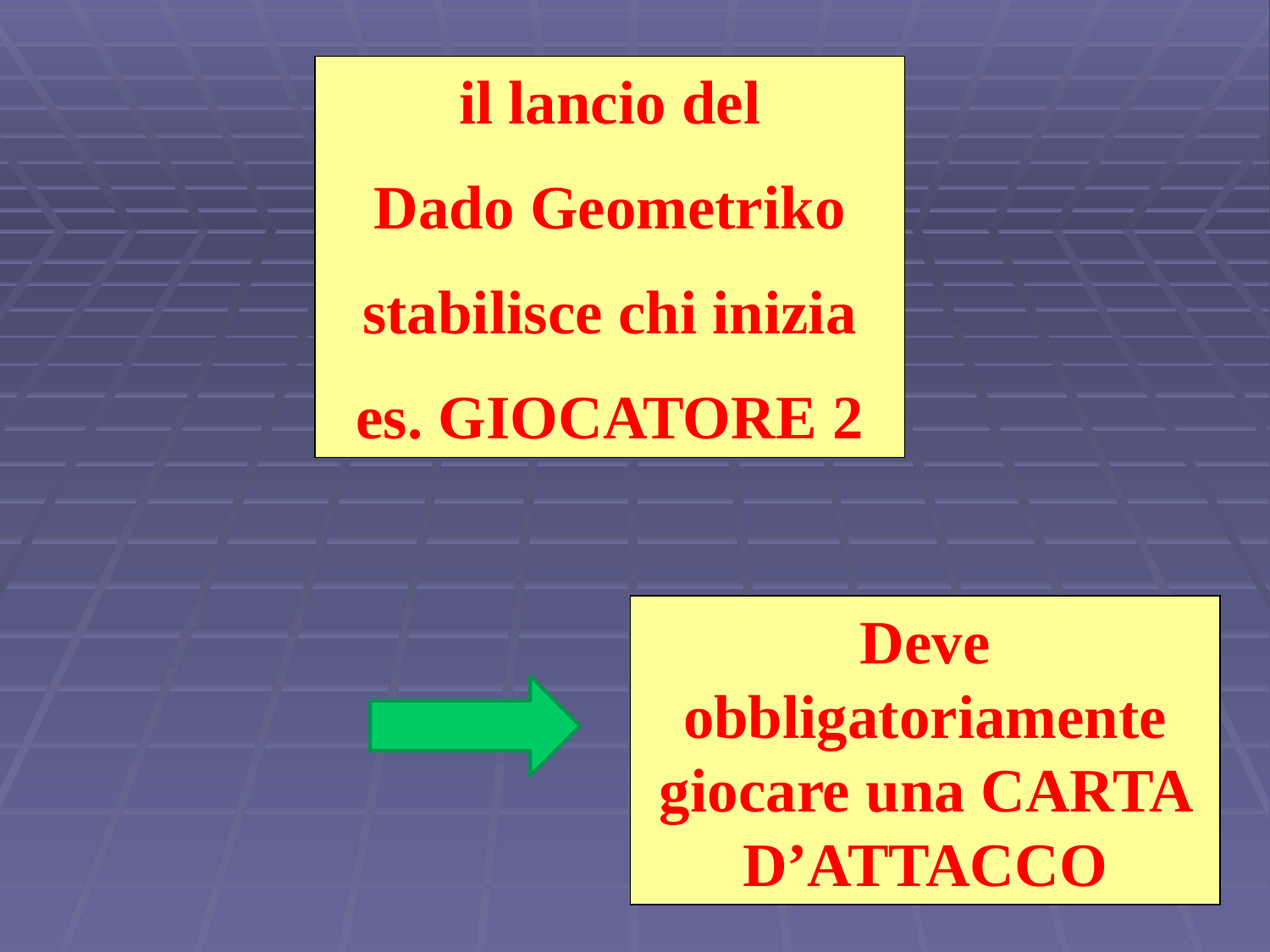

il lancio del
Dado Geometriko
stabilisce chi inizia
es. GIOCATORE 2
Deve obbligatoriamente giocare una CARTA D’ATTACCO